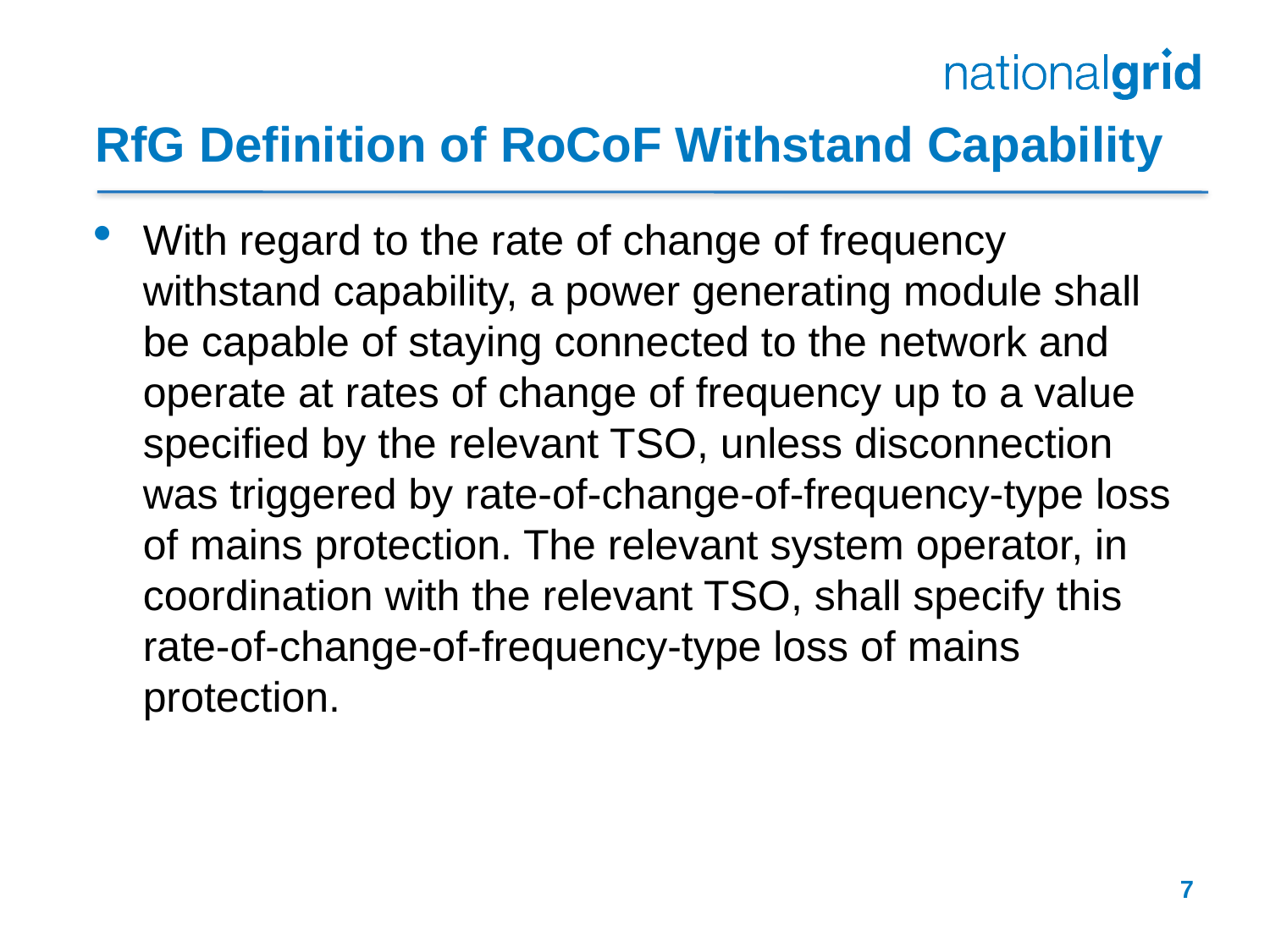

# RfG Definition of RoCoF Withstand Capability
With regard to the rate of change of frequency withstand capability, a power generating module shall be capable of staying connected to the network and operate at rates of change of frequency up to a value specified by the relevant TSO, unless disconnection was triggered by rate-of-change-of-frequency-type loss of mains protection. The relevant system operator, in coordination with the relevant TSO, shall specify this rate-of-change-of-frequency-type loss of mains protection.

7